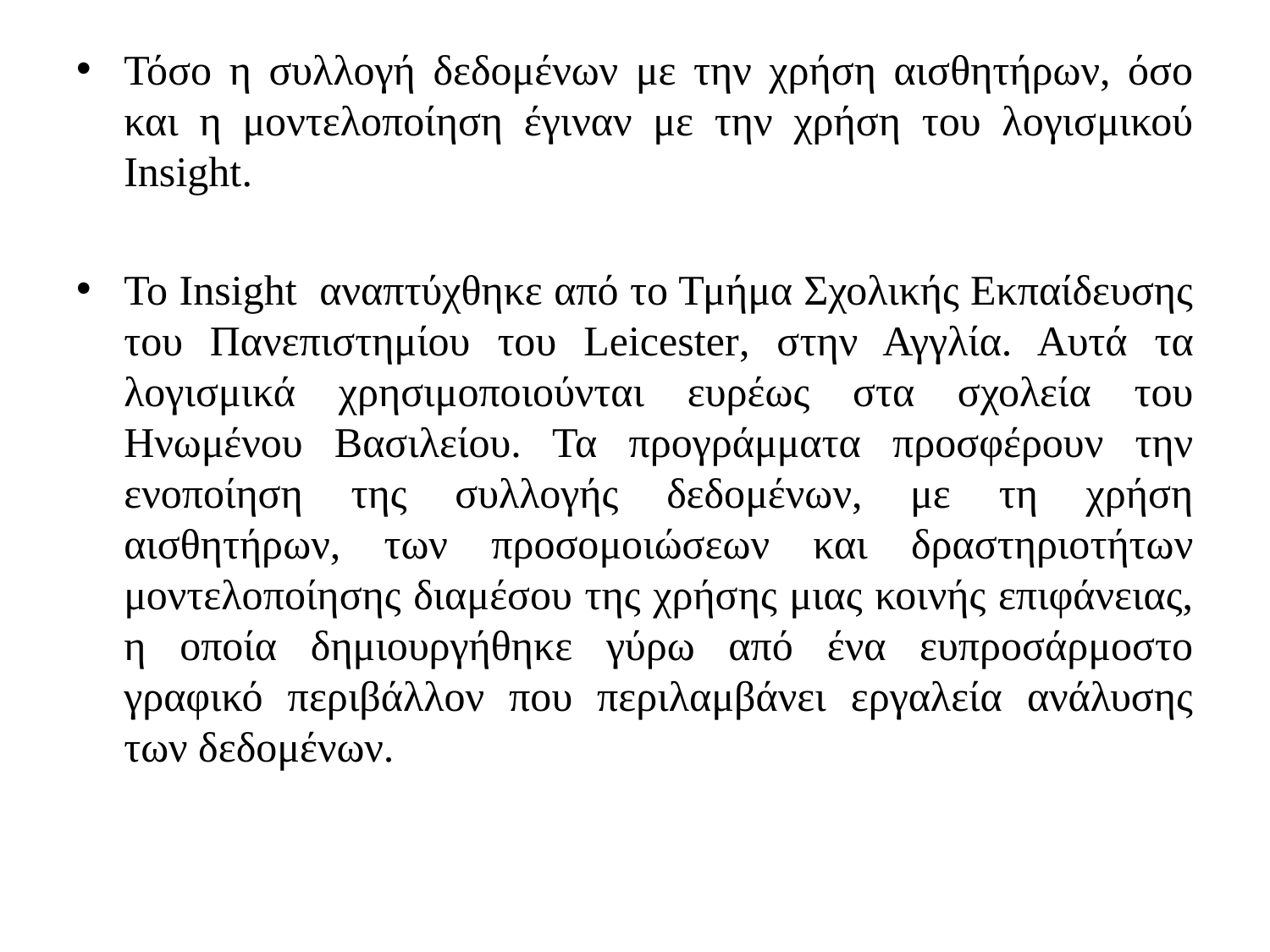

Τόσο η συλλογή δεδομένων με την χρήση αισθητήρων, όσο και η μοντελοποίηση έγιναν με την χρήση του λογισμικού Insight.

Το Insight  αναπτύχθηκε από το Τμήμα Σχολικής Εκπαίδευσης του Πανεπιστημίου του Leicester, στην Αγγλία. Αυτά τα λογισμικά χρησιμοποιούνται ευρέως στα σχολεία του Ηνωμένου Βασιλείου. Τα προγράμματα προσφέρουν την ενοποίηση της συλλογής δεδομένων, με τη χρήση αισθητήρων, των προσομοιώσεων και δραστηριοτήτων μοντελοποίησης διαμέσου της χρήσης μιας κοινής επιφάνειας, η οποία δημιουργήθηκε γύρω από ένα ευπροσάρμοστο γραφικό περιβάλλον που περιλαμβάνει εργαλεία ανάλυσης των δεδομένων.